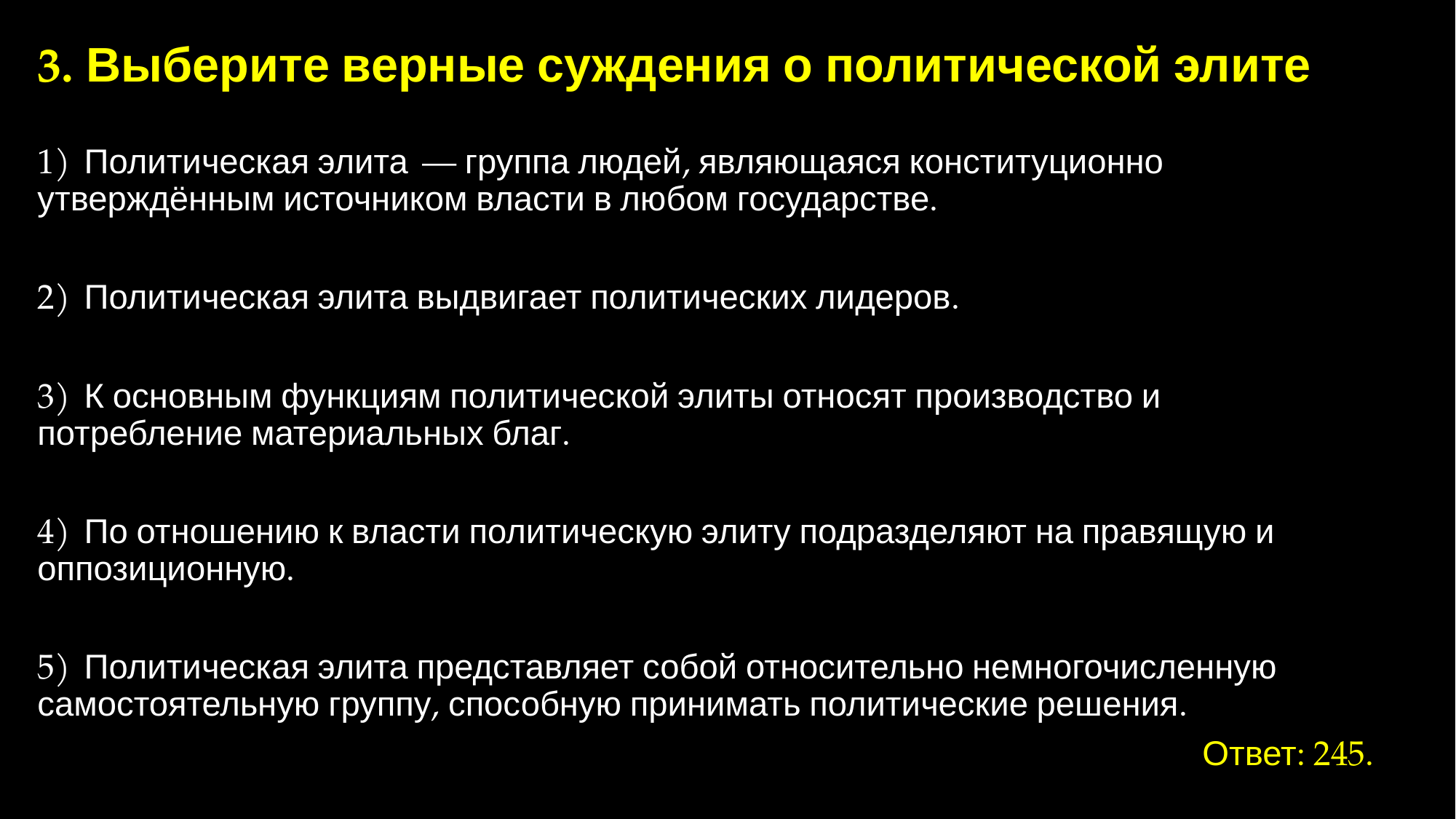

# 3. Выберите верные суждения о политической элите
1)  Политическая элита  — группа людей, являющаяся конституционно утверждённым источником власти в любом государстве.

2)  Политическая элита выдвигает политических лидеров.

3)  К основным функциям политической элиты относят производство и потребление материальных благ.

4)  По отношению к власти политическую элиту подразделяют на правящую и оппозиционную.

5)  Политическая элита представляет собой относительно немногочисленную самостоятельную группу, способную принимать политические решения.
Ответ: 245.